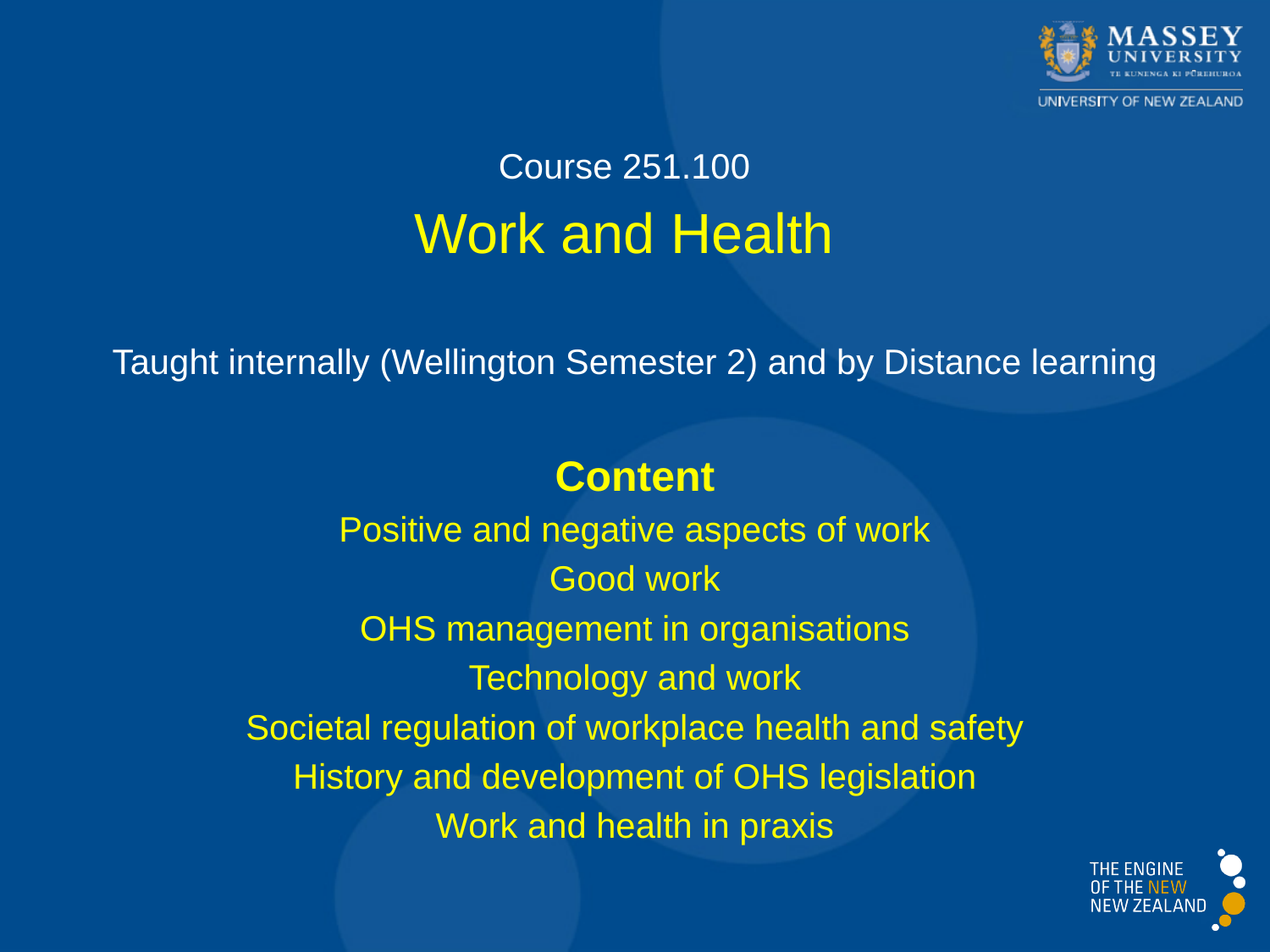

Course 251.100
Work and Health

Taught internally (Wellington Semester 2) and by Distance learning

Content
Positive and negative aspects of work
Good work
OHS management in organisations
Technology and work
Societal regulation of workplace health and safety
History and development of OHS legislation
Work and health in praxis